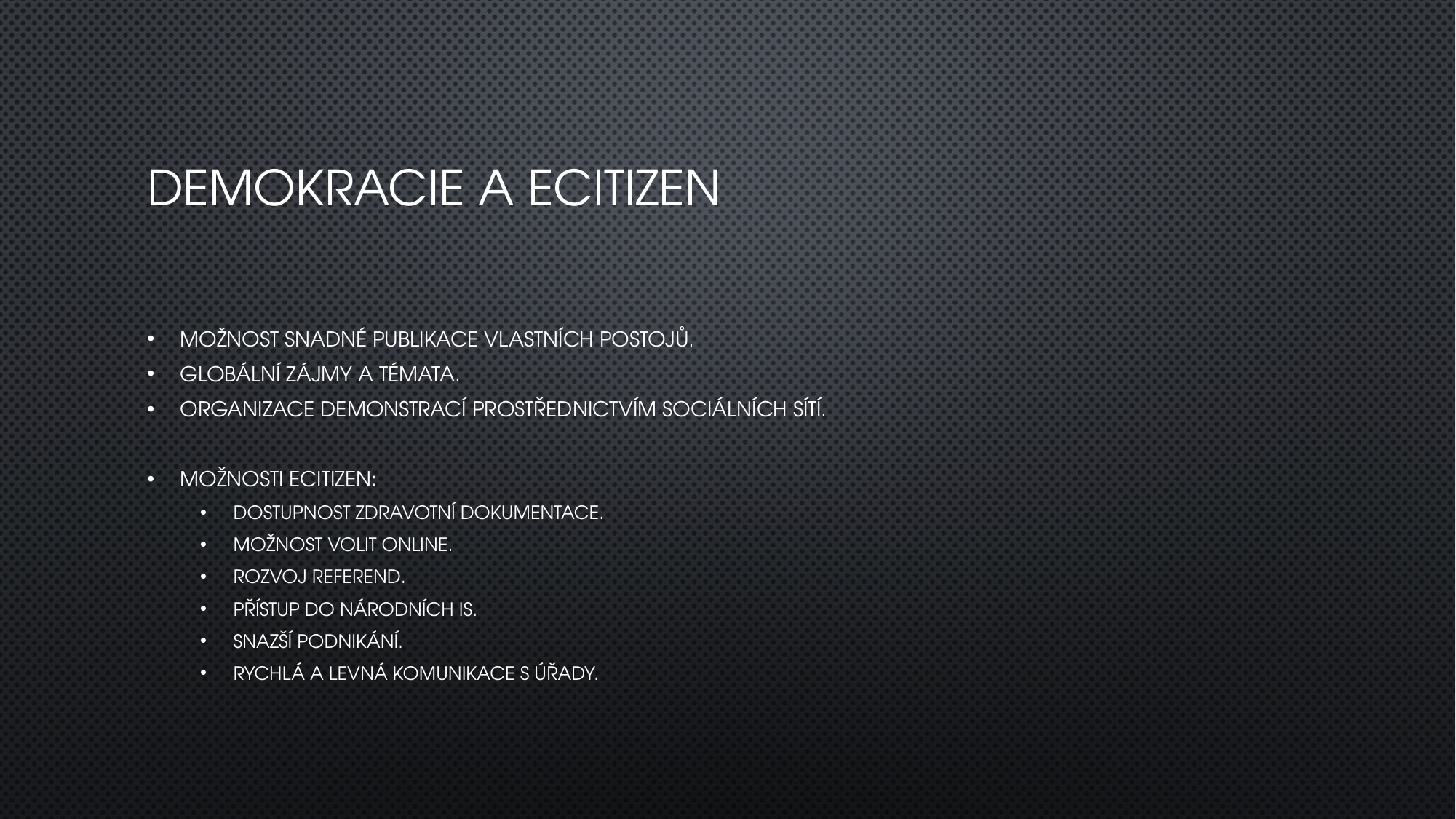

# Demokracie a eCitizen
Možnost snadné publikace vlastních postojů.
Globální zájmy a témata.
Organizace demonstrací prostřednictvím sociálních sítí.

Možnosti eCitizen:
Dostupnost zdravotní dokumentace.
Možnost volit online.
Rozvoj referend.
Přístup do národních IS.
Snazší podnikání.
Rychlá a levná komunikace s úřady.